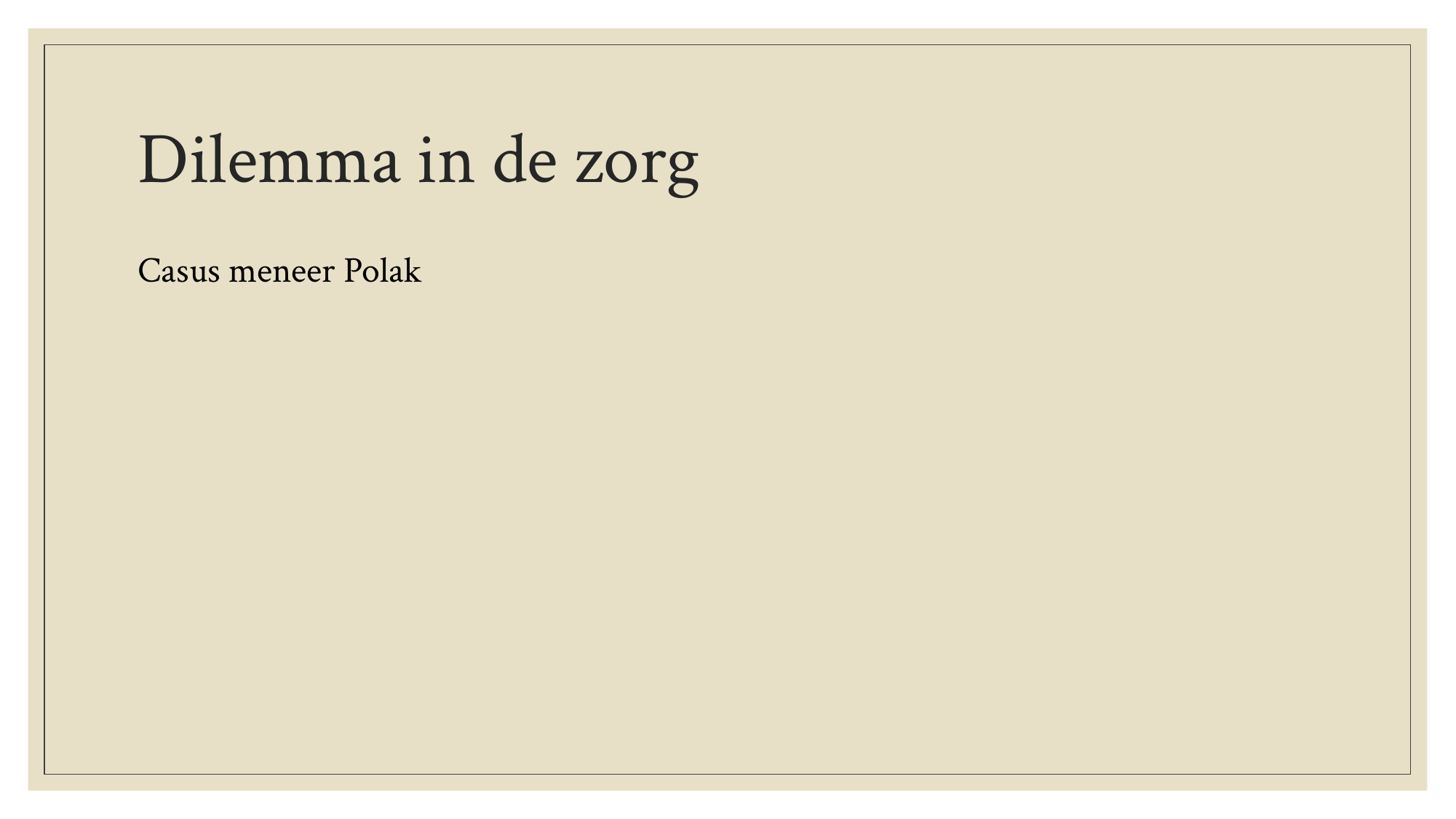

# Dilemma in de zorg
Casus meneer Polak